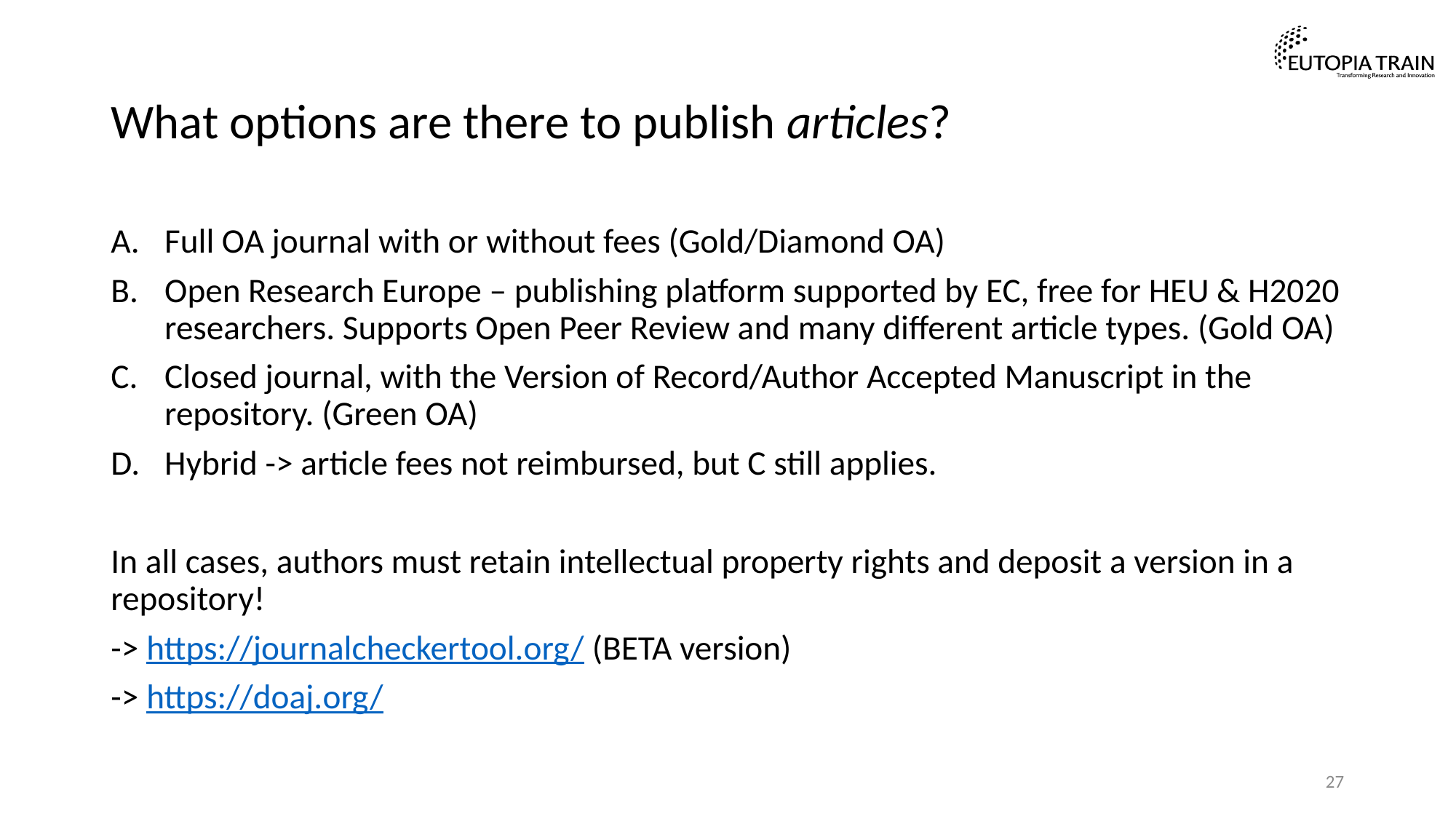

# What options are there to publish articles?
Full OA journal with or without fees (Gold/Diamond OA)
Open Research Europe – publishing platform supported by EC, free for HEU & H2020 researchers. Supports Open Peer Review and many different article types. (Gold OA)
Closed journal, with the Version of Record/Author Accepted Manuscript in the repository. (Green OA)
Hybrid -> article fees not reimbursed, but C still applies.

In all cases, authors must retain intellectual property rights and deposit a version in a repository!
-> https://journalcheckertool.org/ (BETA version)
-> https://doaj.org/

27